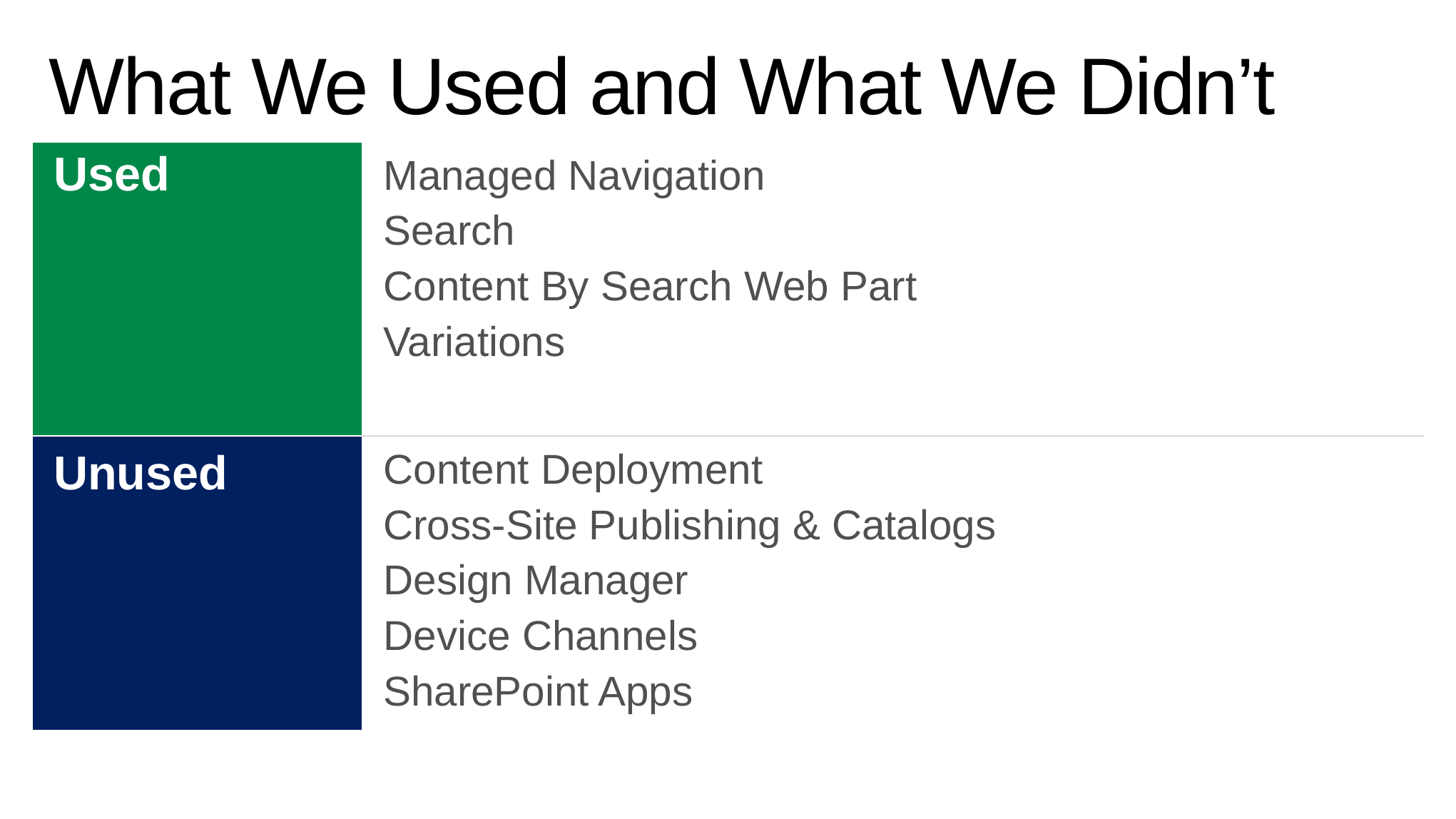

# What We Used and What We Didn’t
| Used | Managed Navigation Search Content By Search Web Part Variations |
| --- | --- |
| Unused | Content Deployment Cross-Site Publishing & Catalogs Design Manager Device Channels SharePoint Apps |